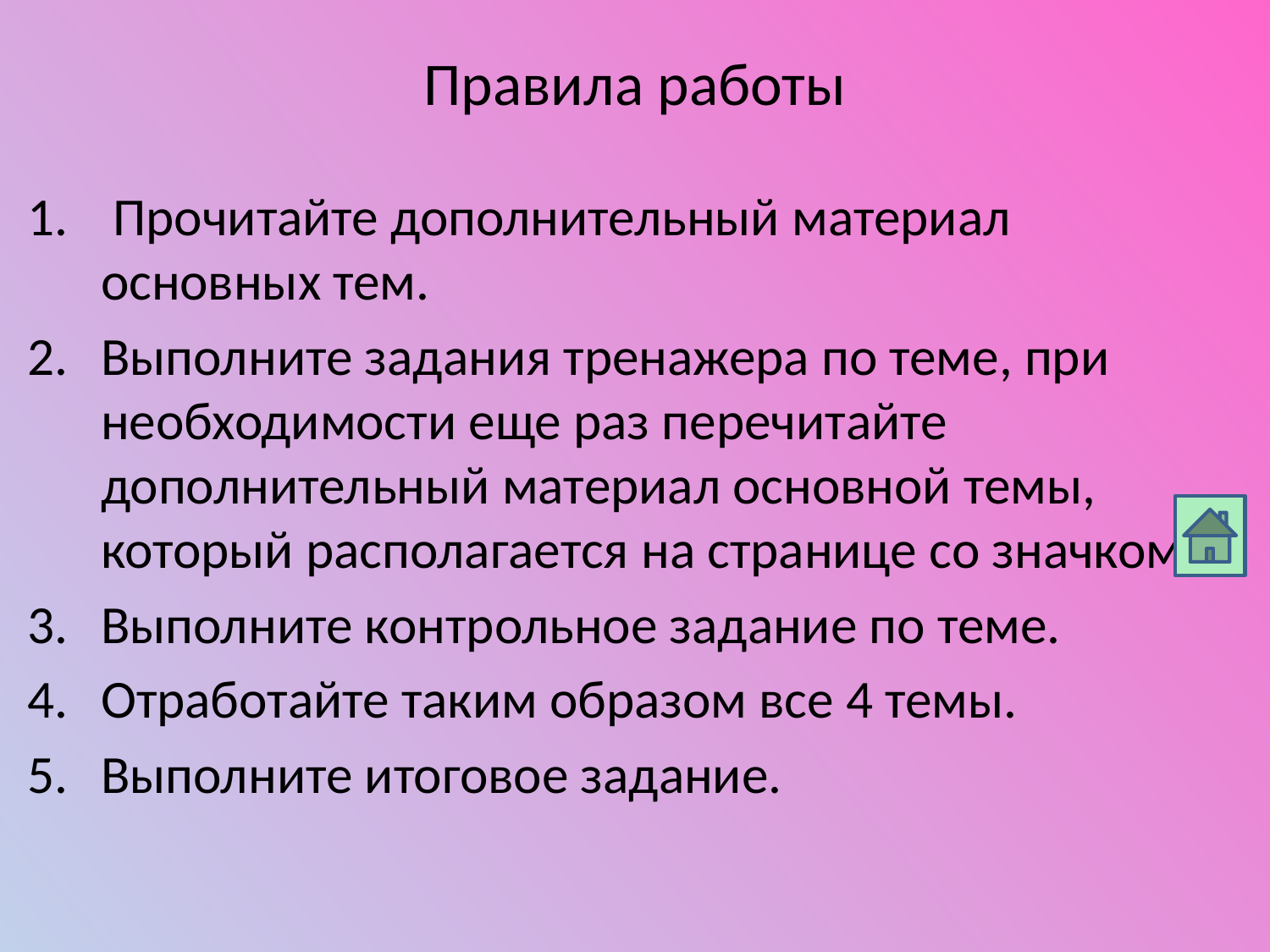

# Правила работы
 Прочитайте дополнительный материал основных тем.
Выполните задания тренажера по теме, при необходимости еще раз перечитайте дополнительный материал основной темы, который располагается на странице со значком
Выполните контрольное задание по теме.
Отработайте таким образом все 4 темы.
Выполните итоговое задание.